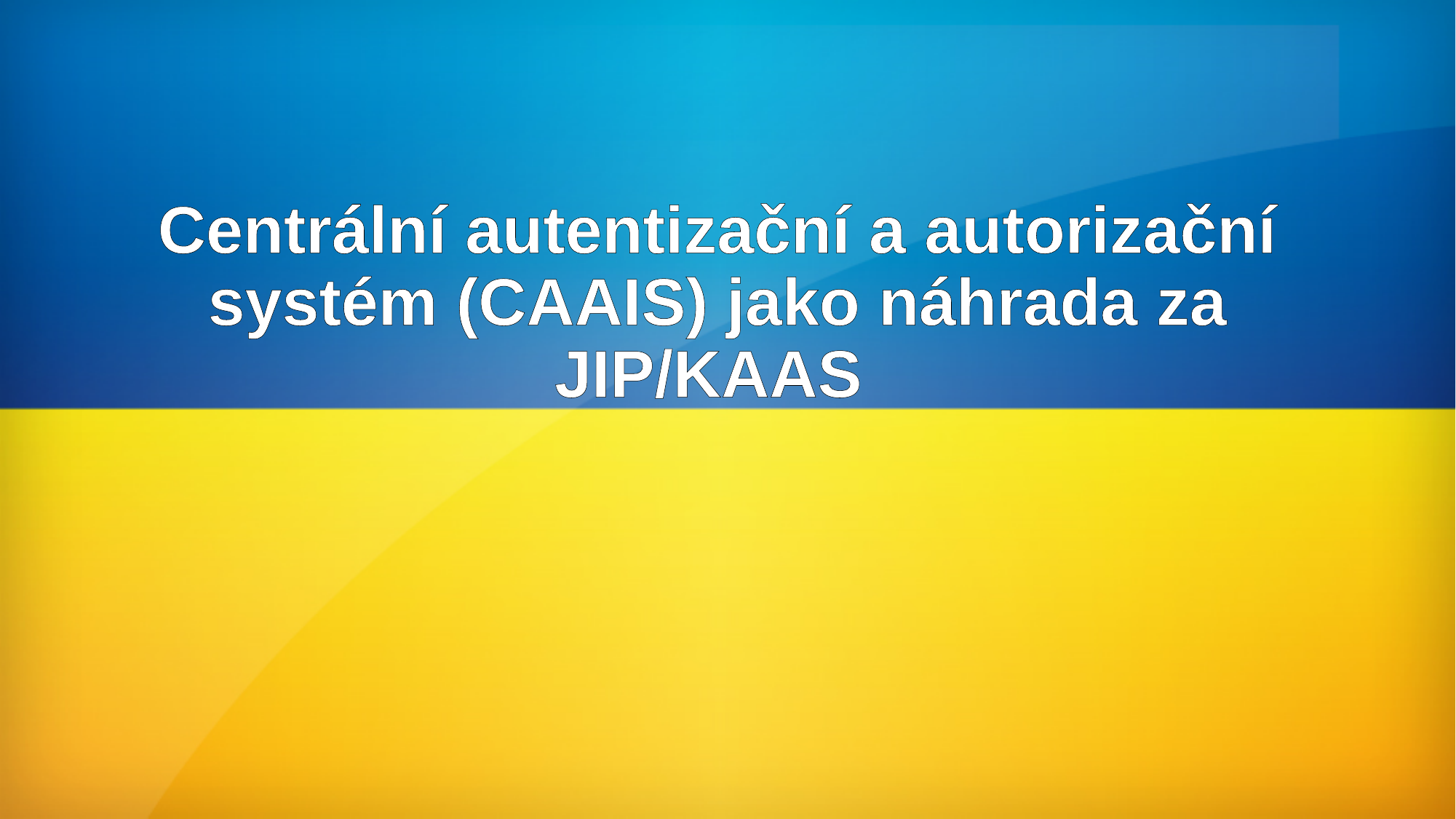

# Centrální autentizační a autorizační systém (CAAIS) jako náhrada za JIP/KAAS